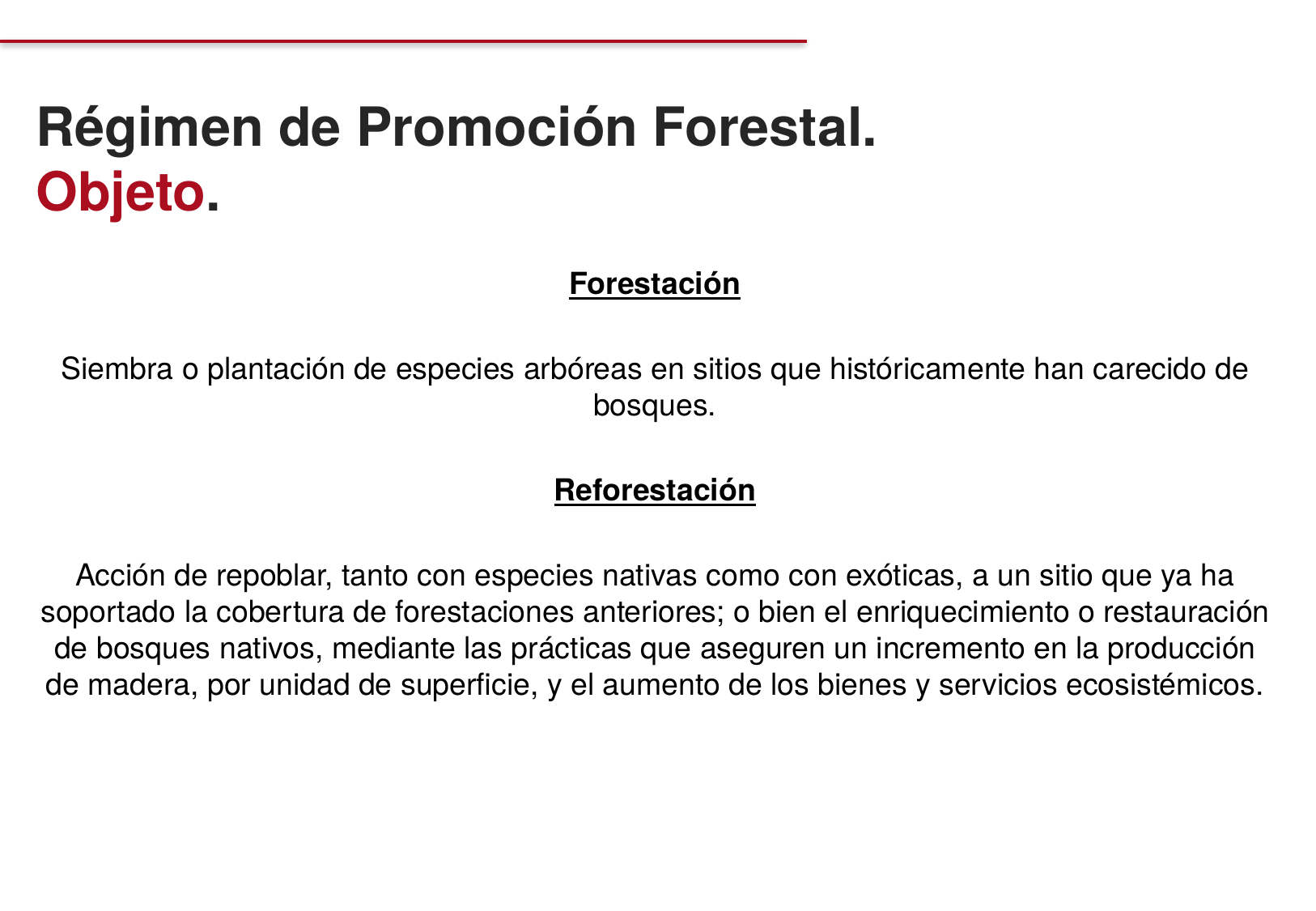

Régimen de Promoción Forestal.
Objeto.
Forestación

Siembra o plantación de especies arbóreas en sitios que históricamente han carecido de bosques.

Reforestación

Acción de repoblar, tanto con especies nativas como con exóticas, a un sitio que ya ha soportado la cobertura de forestaciones anteriores; o bien el enriquecimiento o restauración de bosques nativos, mediante las prácticas que aseguren un incremento en la producción de madera, por unidad de superficie, y el aumento de los bienes y servicios ecosistémicos.